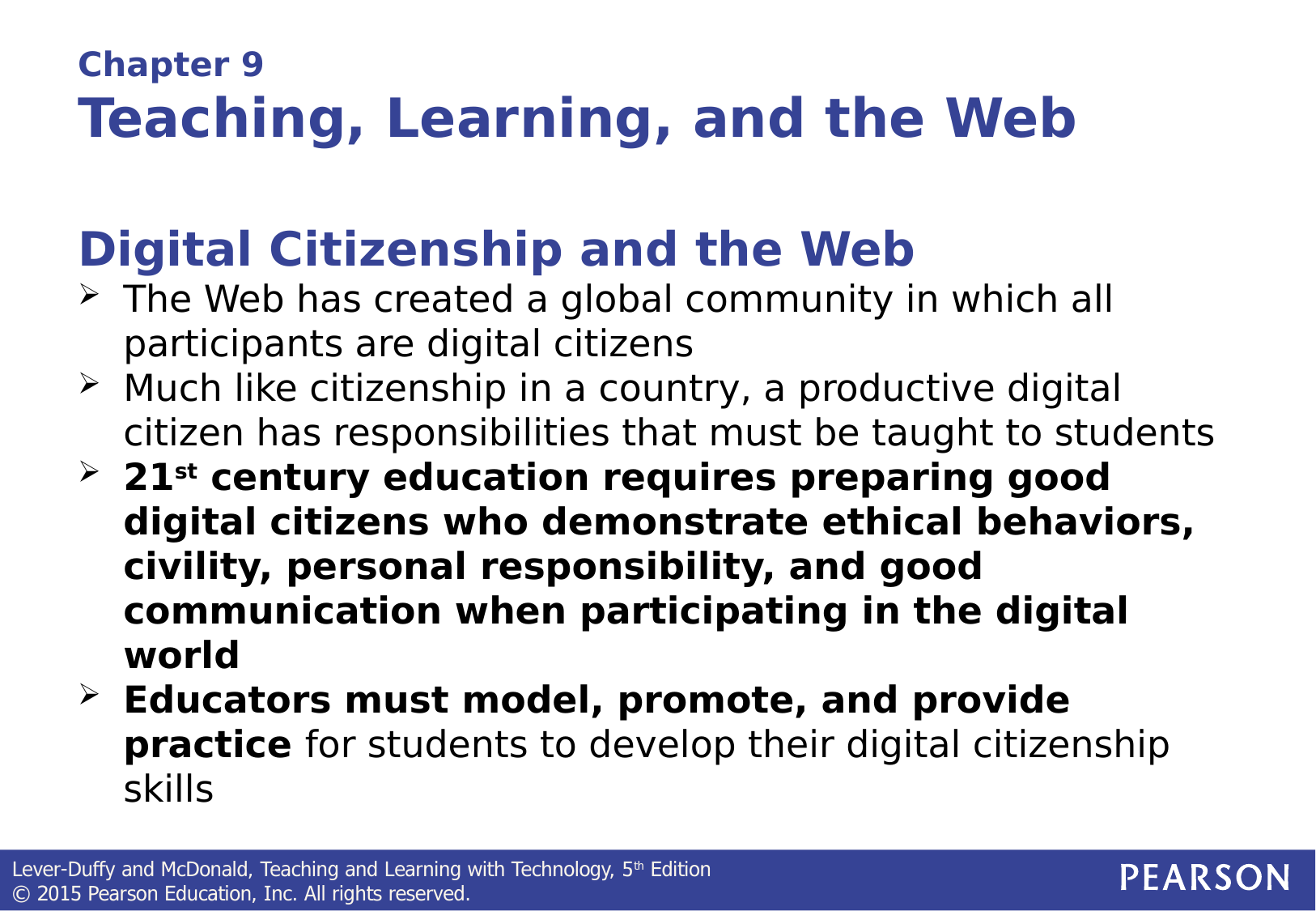

# Chapter 9 Teaching, Learning, and the Web
Digital Citizenship and the Web
The Web has created a global community in which all participants are digital citizens
Much like citizenship in a country, a productive digital citizen has responsibilities that must be taught to students
21st century education requires preparing good digital citizens who demonstrate ethical behaviors, civility, personal responsibility, and good communication when participating in the digital world
Educators must model, promote, and provide practice for students to develop their digital citizenship skills